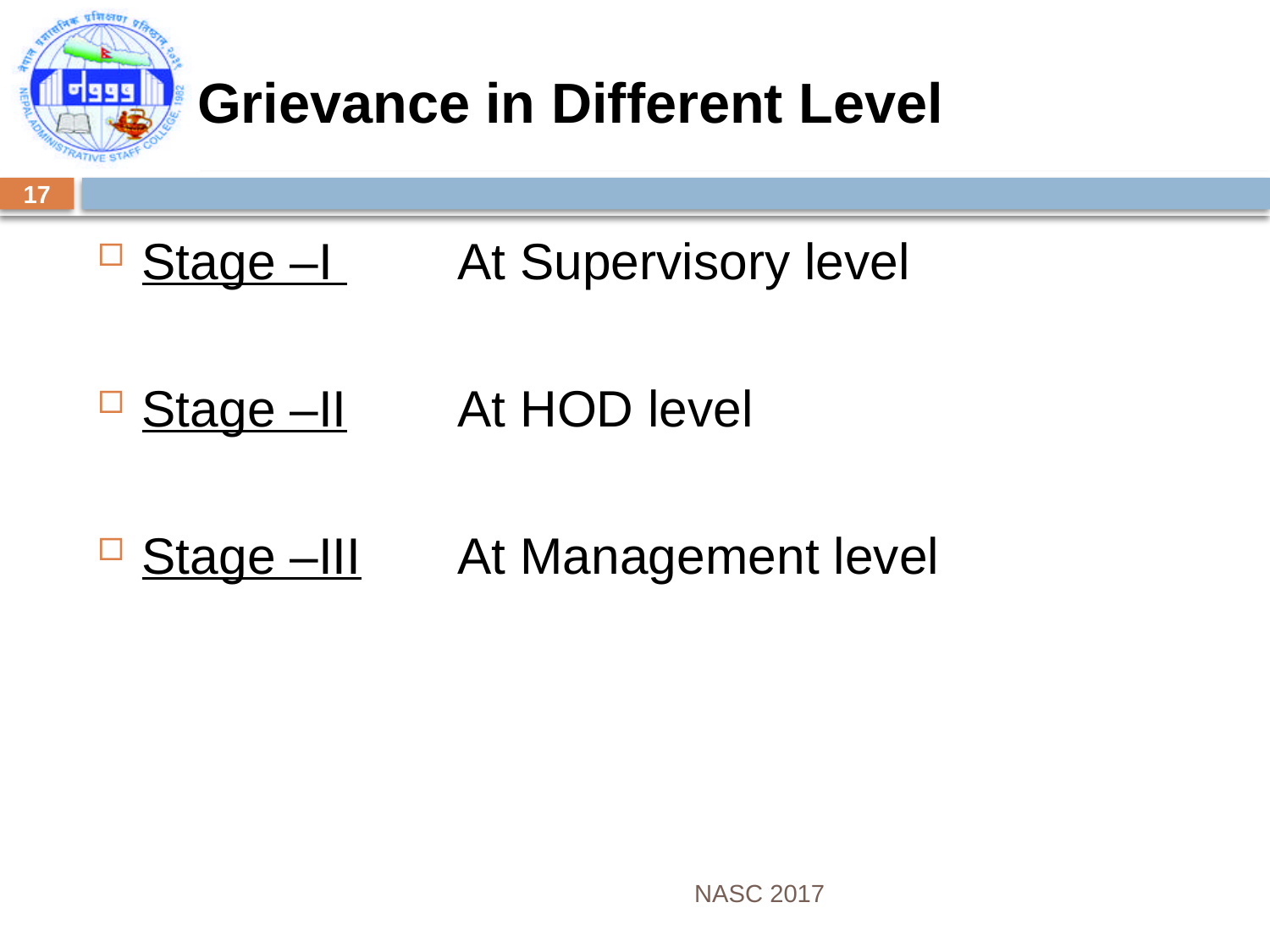

# Grievance in Different Level
17
Stage –I         At Supervisory level

Stage –II        At HOD level

Stage –III       At Management level
NASC 2017